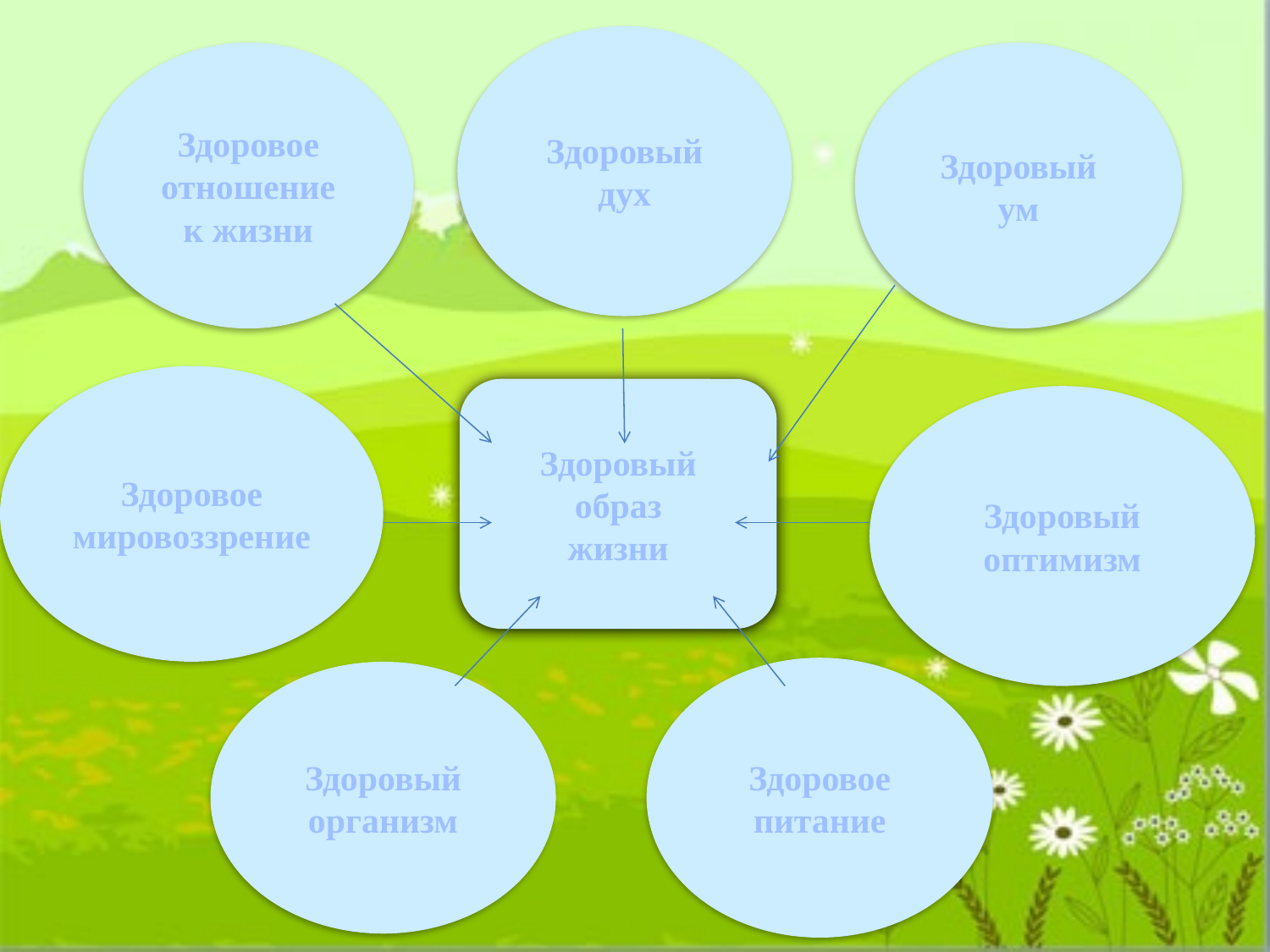

Здоровый
дух
Здоровое
отношение
к жизни
Здоровый
ум
Здоровое
мировоззрение
Здоровый
образ
жизни
Здоровый
оптимизм
Здоровое
питание
Здоровый
организм